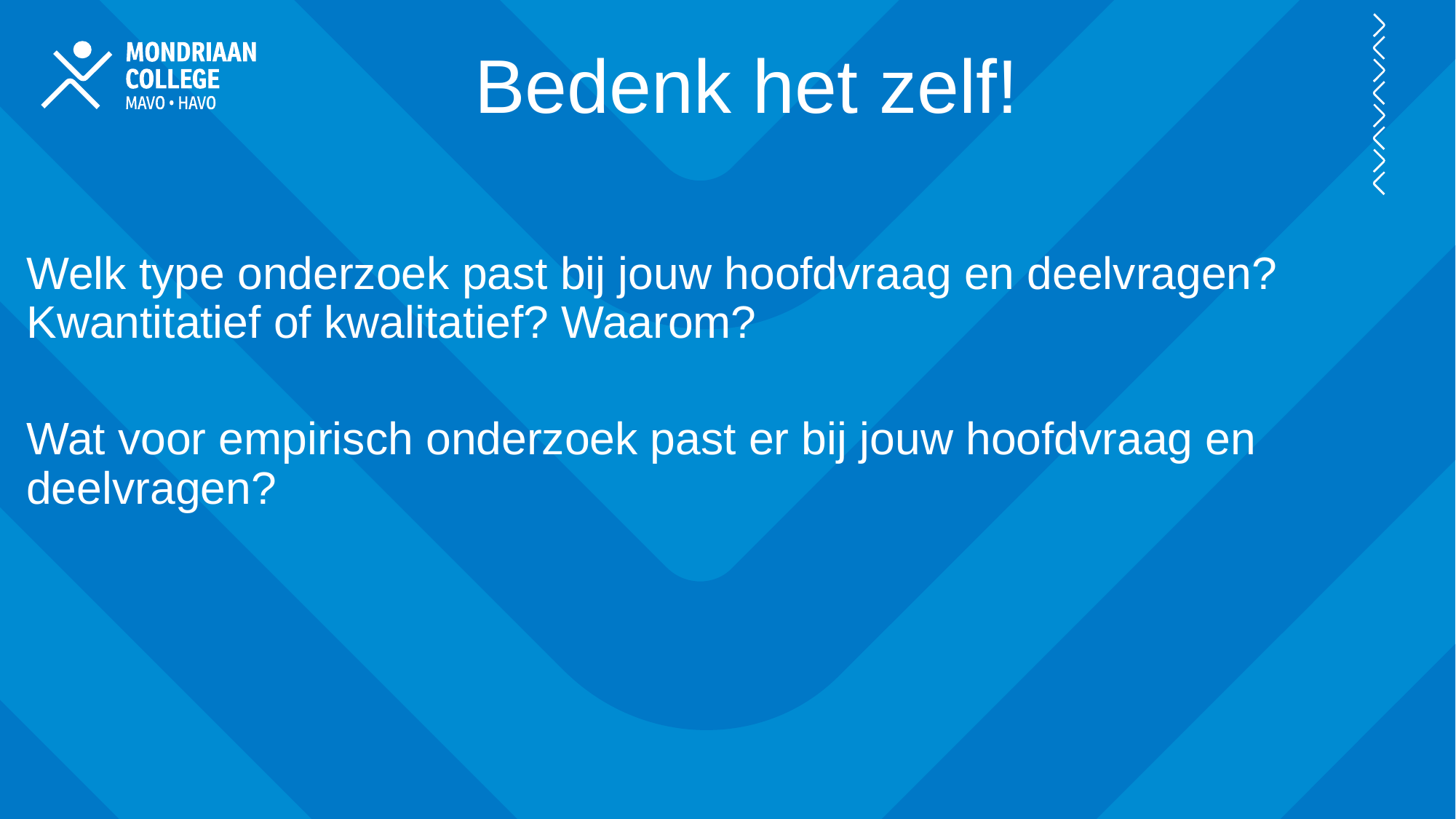

Bedenk het zelf!

Welk type onderzoek past bij jouw hoofdvraag en deelvragen? Kwantitatief of kwalitatief? Waarom?

Wat voor empirisch onderzoek past er bij jouw hoofdvraag en deelvragen?